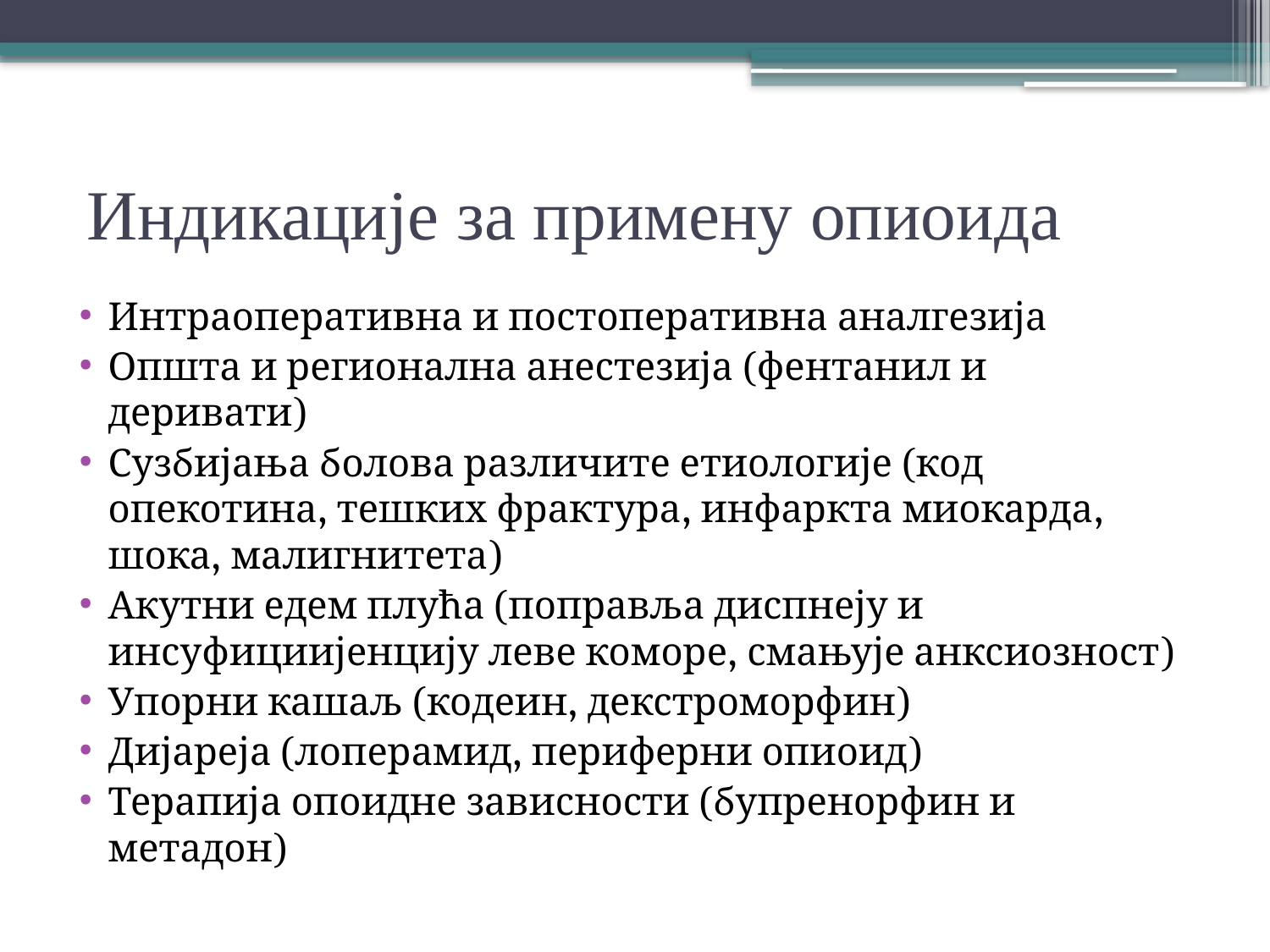

# Индикације за примену опиоида
Интраоперативна и постоперативна аналгезија
Општа и регионална анестезија (фентанил и деривати)
Сузбијања болова различите етиологије (код опекотина, тешких фрактура, инфаркта миокарда, шока, малигнитета)
Акутни едем плућа (поправља диспнеју и инсуфициијенцију леве коморе, смањује анксиозност)
Упорни кашаљ (кодеин, декстроморфин)
Дијареја (лоперамид, периферни опиоид)
Терапија опоидне зависности (бупренорфин и метадон)